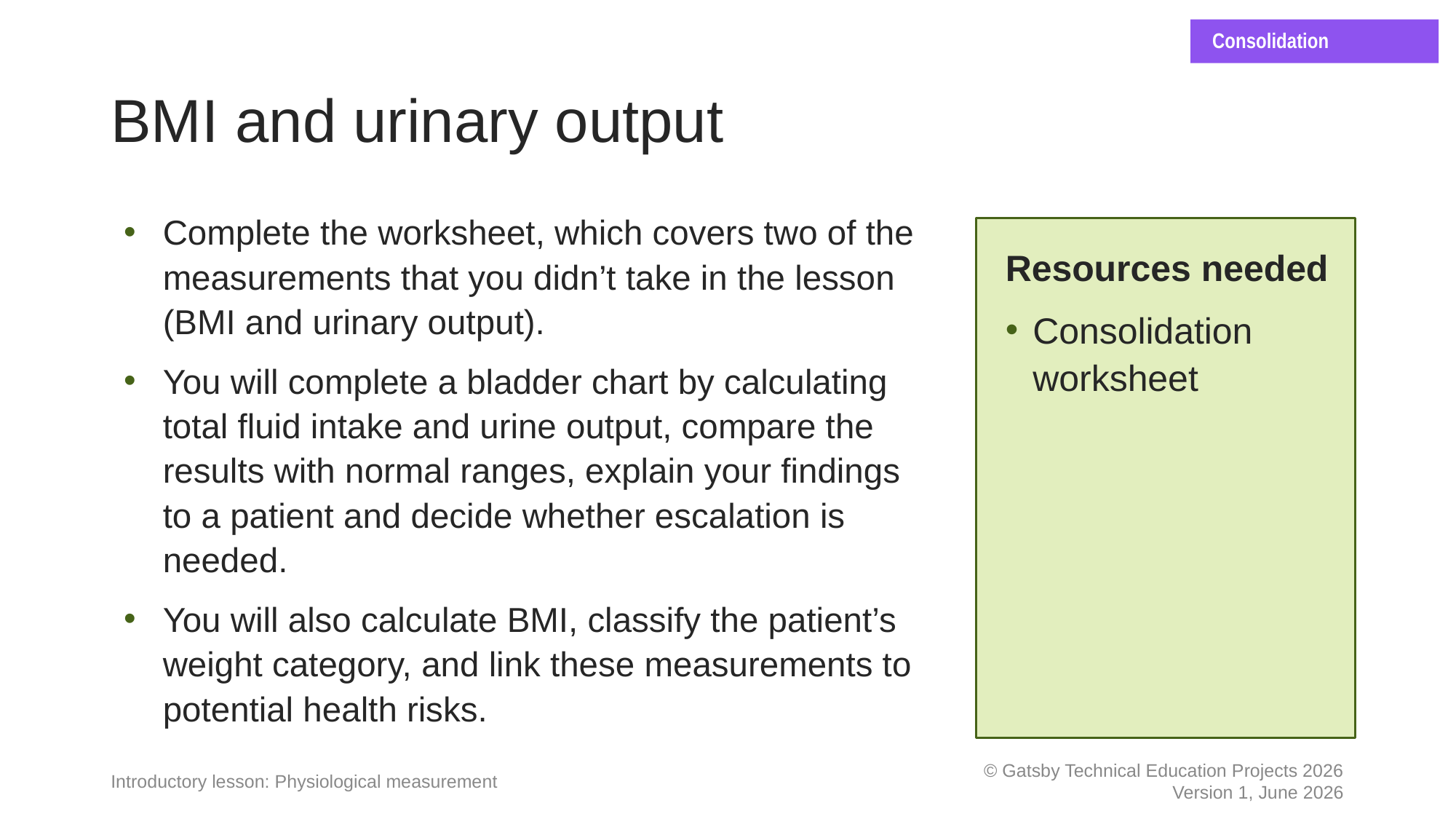

Consolidation
# BMI and urinary output
Complete the worksheet, which covers two of the measurements that you didn’t take in the lesson (BMI and urinary output).
You will complete a bladder chart by calculating total fluid intake and urine output, compare the results with normal ranges, explain your findings to a patient and decide whether escalation is needed.
You will also calculate BMI, classify the patient’s weight category, and link these measurements to potential health risks.

Resources needed
Consolidation worksheet